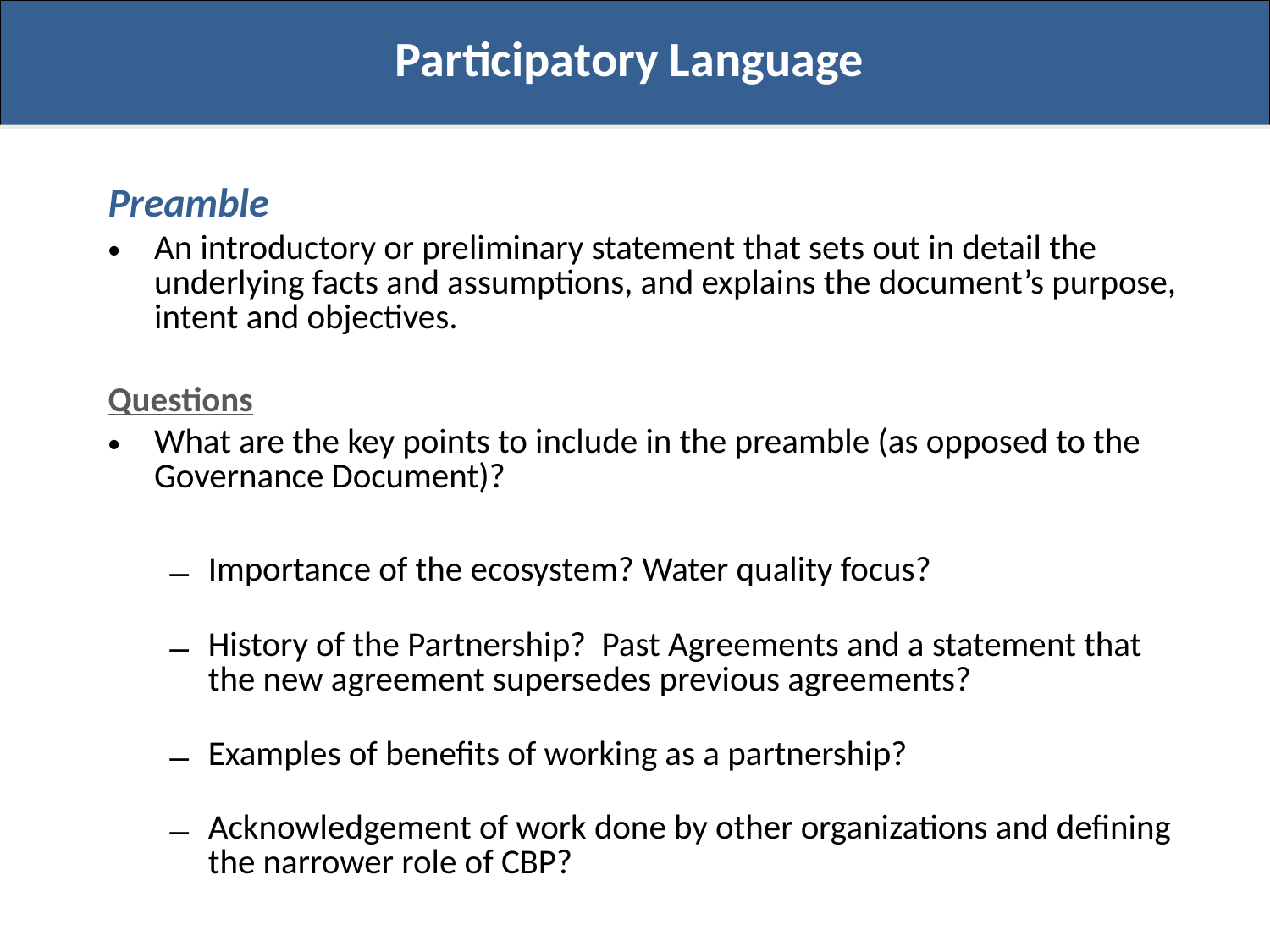

Participatory Language
Preamble
An introductory or preliminary statement that sets out in detail the underlying facts and assumptions, and explains the document’s purpose, intent and objectives.

Questions
What are the key points to include in the preamble (as opposed to the Governance Document)?

Importance of the ecosystem? Water quality focus?

History of the Partnership?  Past Agreements and a statement that the new agreement supersedes previous agreements?

Examples of benefits of working as a partnership?

Acknowledgement of work done by other organizations and defining the narrower role of CBP?